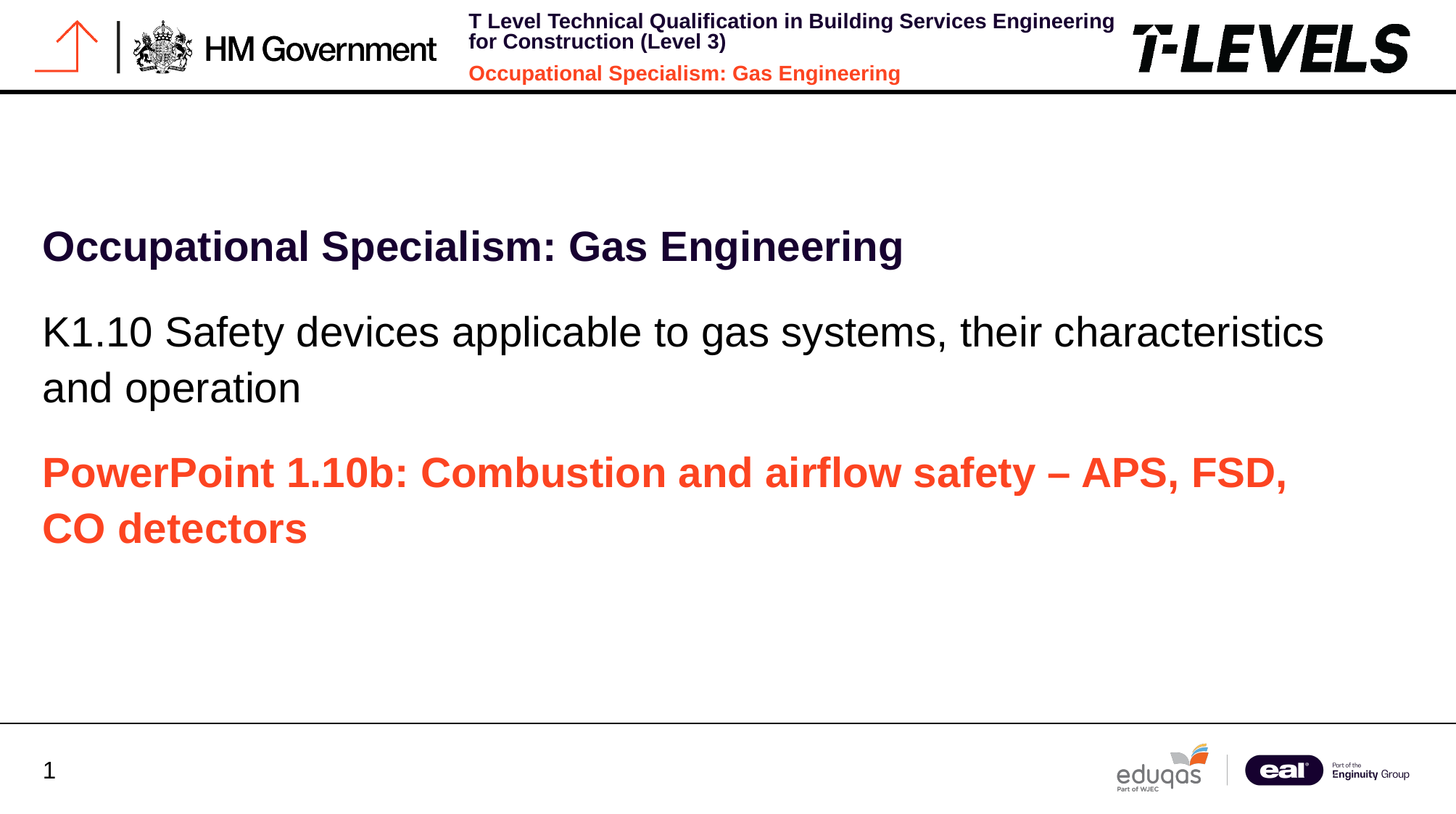

Occupational Specialism: Gas Engineering
K1.10 Safety devices applicable to gas systems, their characteristics and operation
PowerPoint 1.10b: Combustion and airflow safety – APS, FSD, CO detectors